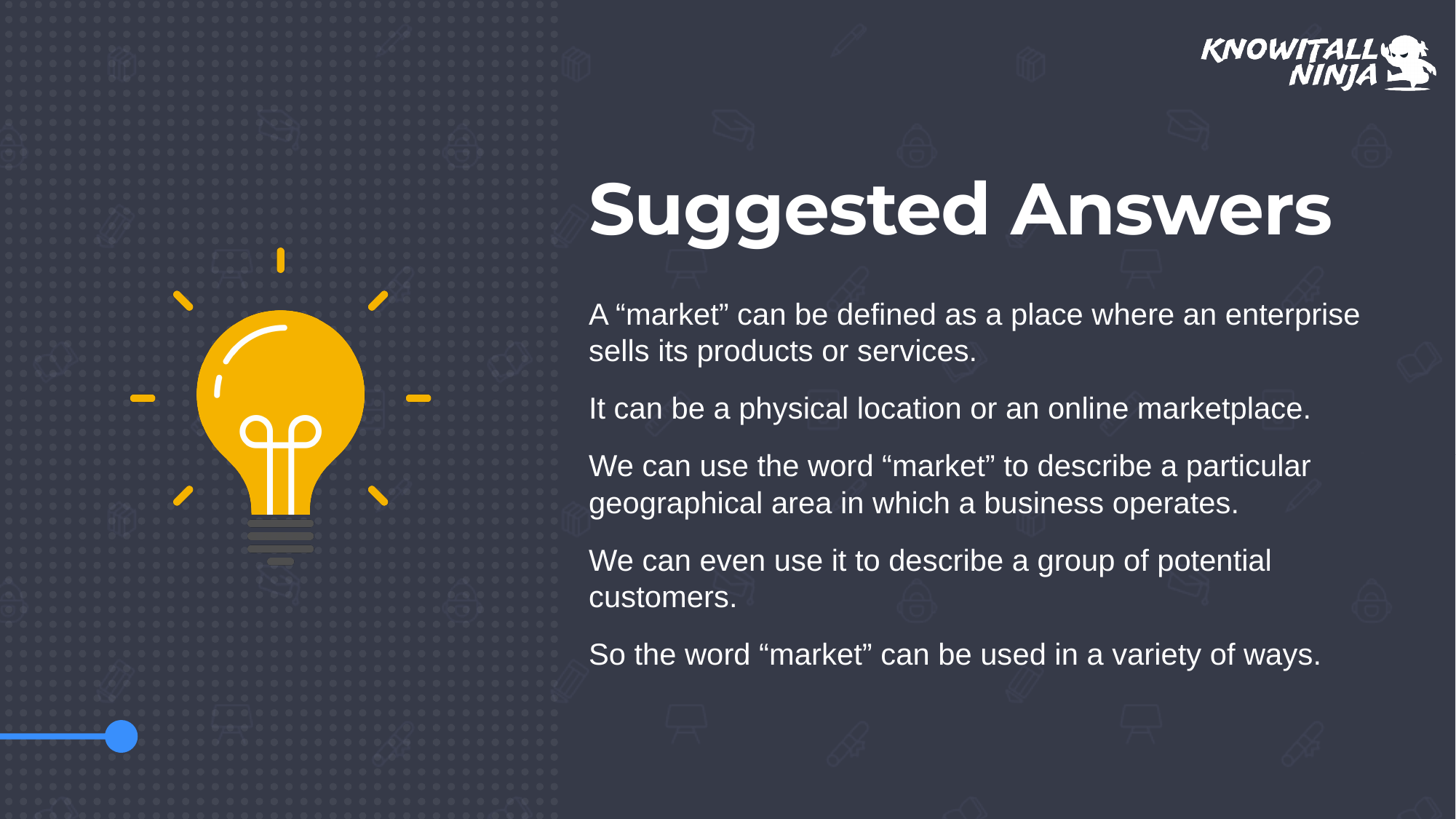

# Suggested Answers
A “market” can be defined as a place where an enterprise sells its products or services.
It can be a physical location or an online marketplace.
We can use the word “market” to describe a particular geographical area in which a business operates.
We can even use it to describe a group of potential customers.
So the word “market” can be used in a variety of ways.